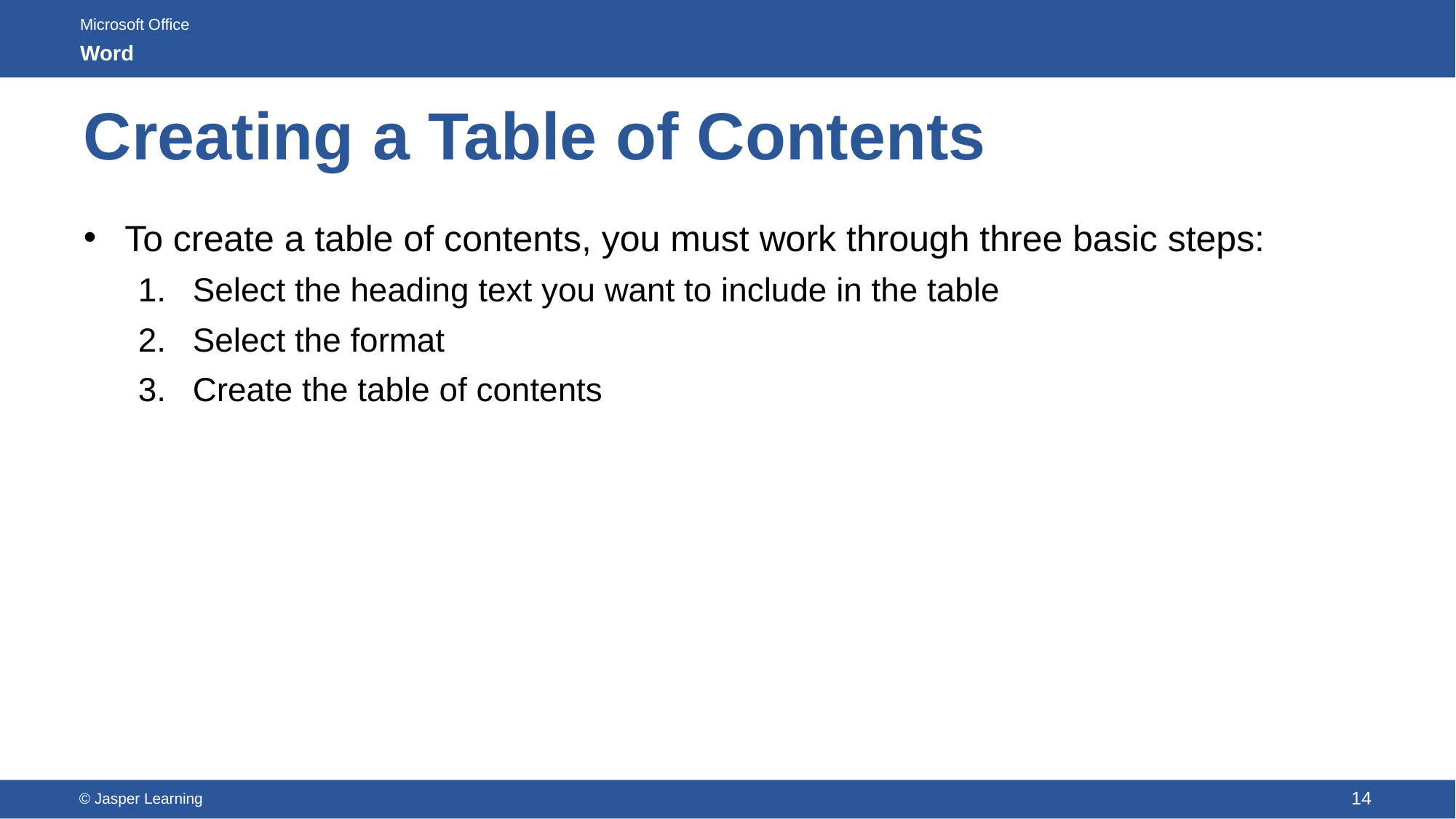

# Creating a Table of Contents
To create a table of contents, you must work through three basic steps:
Select the heading text you want to include in the table
Select the format
Create the table of contents

14
© Jasper Learning